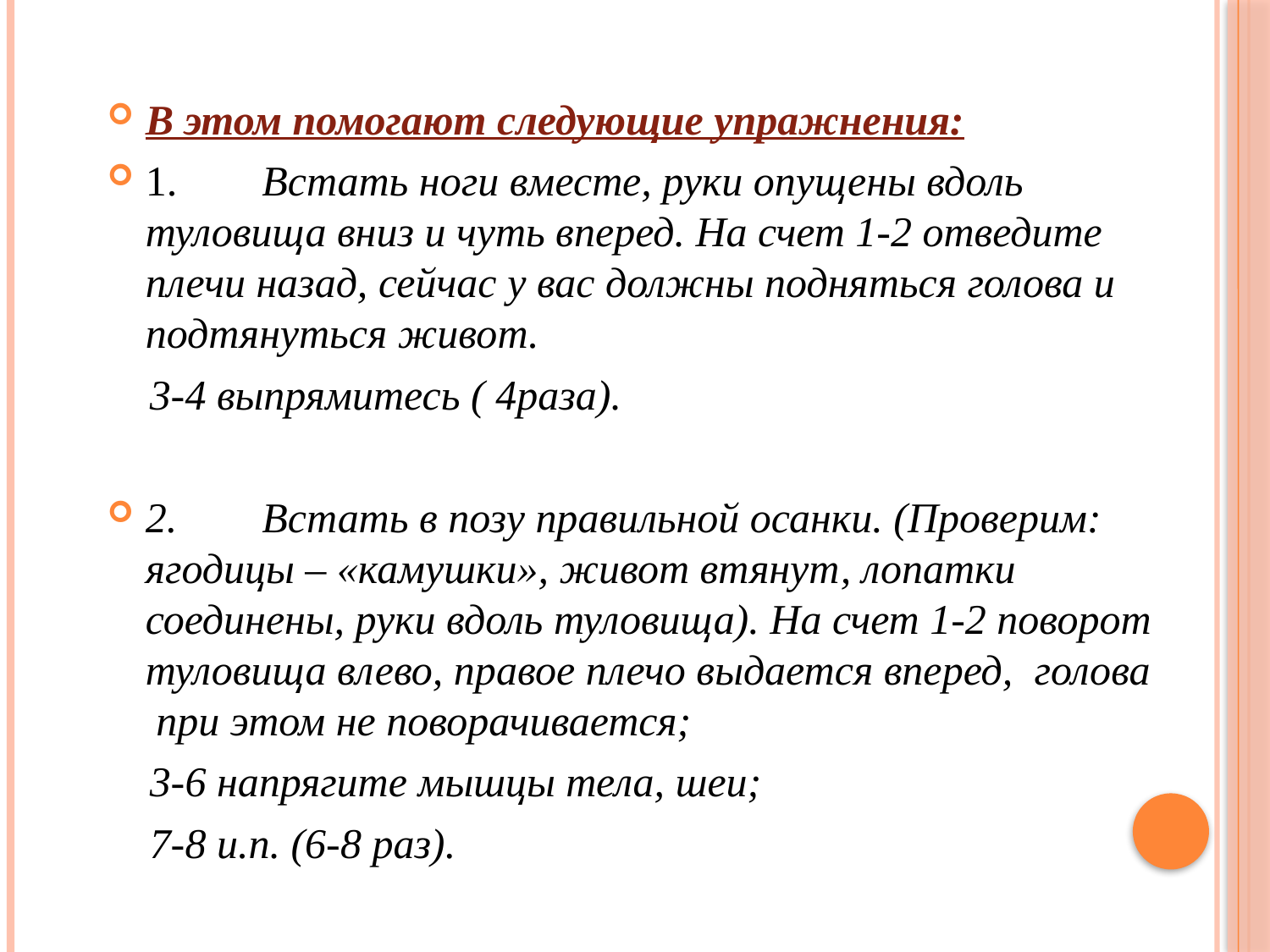

В этом помогают следующие упражнения:
1.        Встать ноги вместе, руки опущены вдоль туловища вниз и чуть вперед. На счет 1-2 отведите плечи назад, сейчас у вас должны подняться голова и подтянуться живот.
    3-4 выпрямитесь ( 4раза).

2.        Встать в позу правильной осанки. (Проверим: ягодицы – «камушки», живот втянут, лопатки соединены, руки вдоль туловища). На счет 1-2 поворот туловища влево, правое плечо выдается вперед,  голова  при этом не поворачивается;
    3-6 напрягите мышцы тела, шеи;
    7-8 и.п. (6-8 раз).